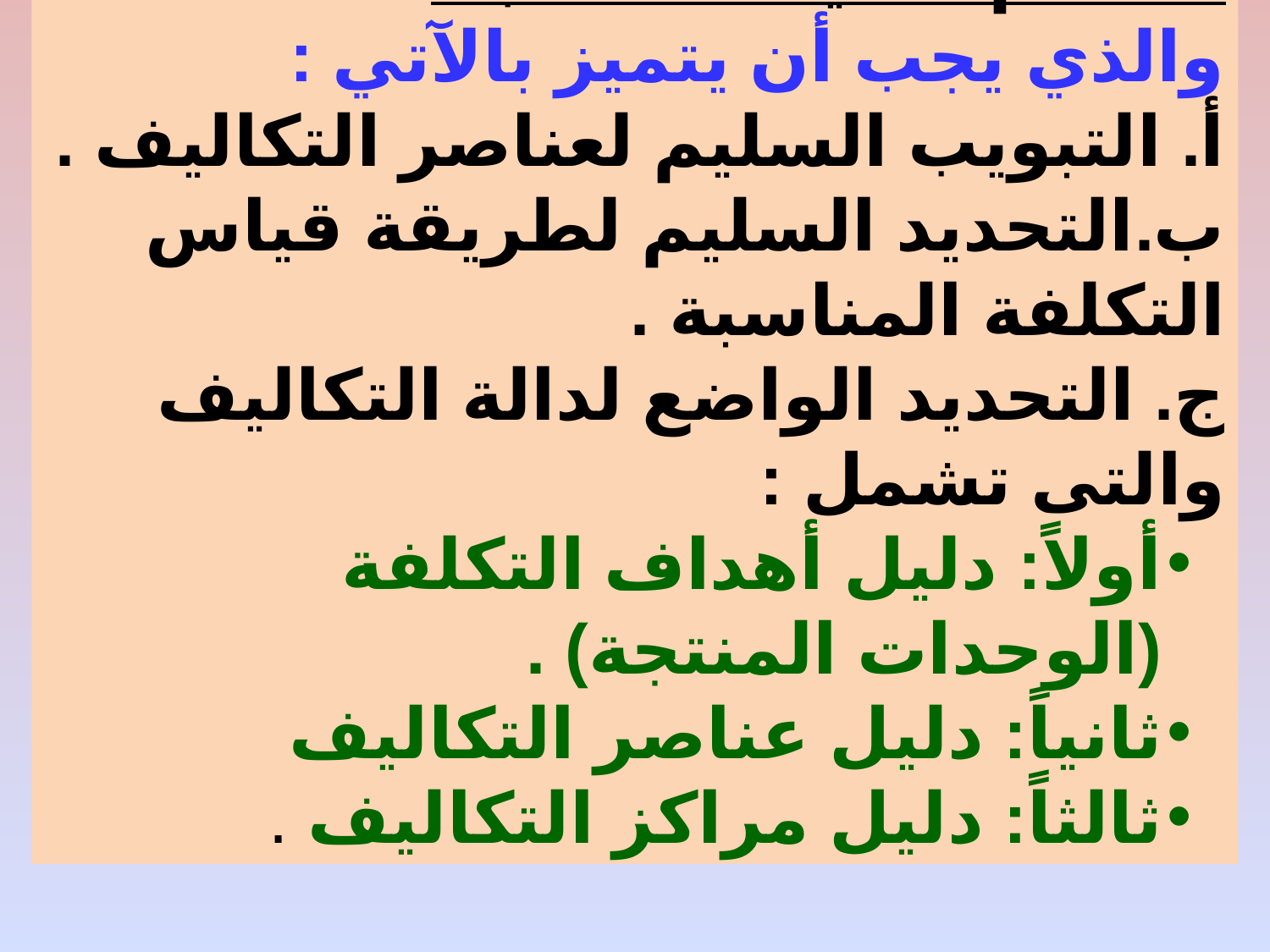

4-نظام تكاليف مناسب:
والذي يجب أن يتميز بالآتي :
أ. التبويب السليم لعناصر التكاليف .
ب.التحديد السليم لطريقة قياس التكلفة المناسبة .
ج. التحديد الواضع لدالة التكاليف والتى تشمل :
أولاً: دليل أهداف التكلفة (الوحدات المنتجة) .
ثانياً: دليل عناصر التكاليف
ثالثاً: دليل مراكز التكاليف .